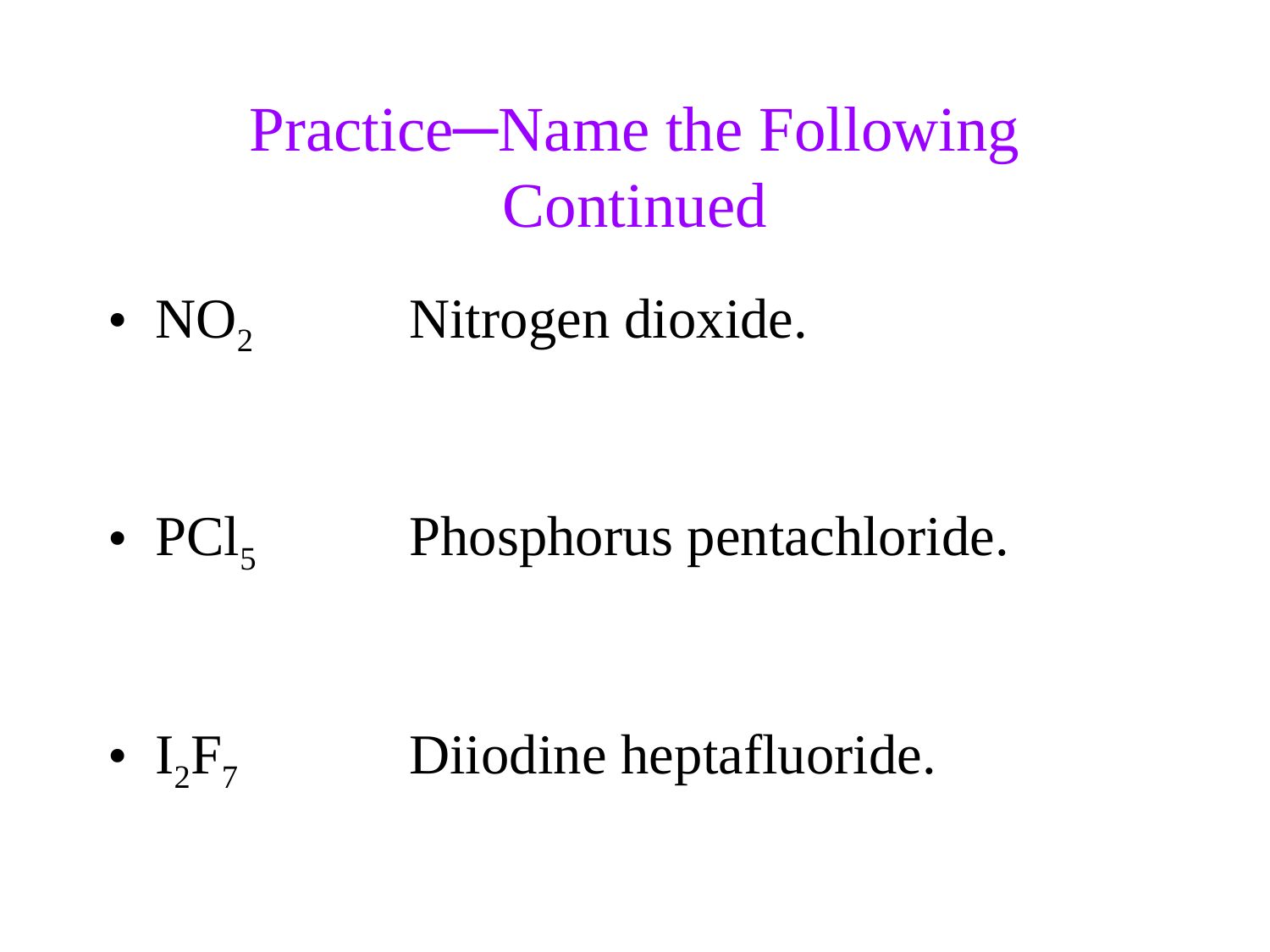

Practice─Name the Following
Continued
NO2		Nitrogen dioxide.
PCl5		Phosphorus pentachloride.
I2F7		Diiodine heptafluoride.